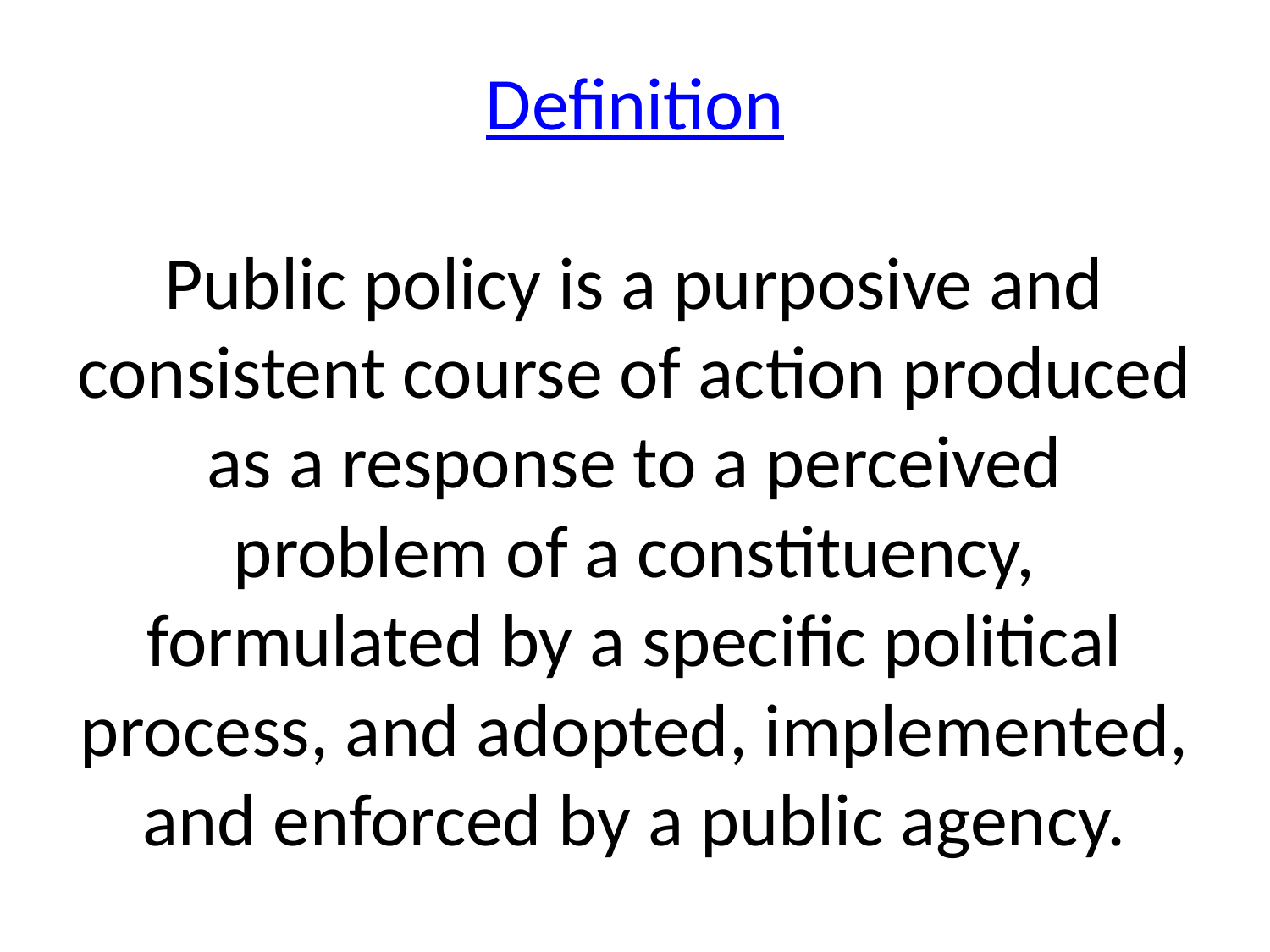

# Definition Public policy is a purposive and consistent course of action produced as a response to a perceived problem of a constituency, formulated by a specific political process, and adopted, implemented, and enforced by a public agency.